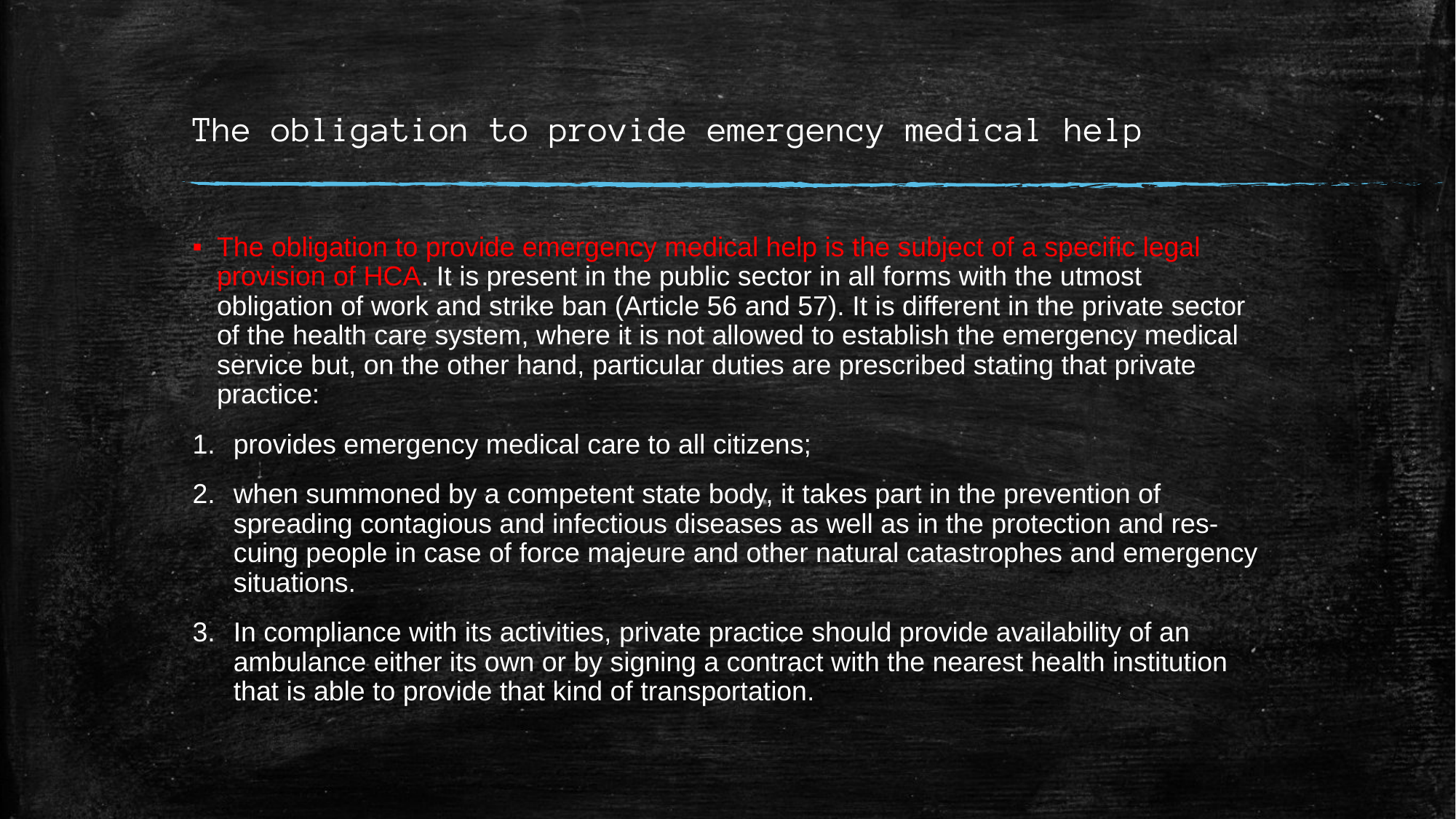

# The obligation to provide emergency medical help
The obligation to provide emergency medical help is the subject of a speciﬁc legal provision of HCA. It is present in the public sector in all forms with the utmost obligation of work and strike ban (Article 56 and 57). It is different in the private sector of the health care system, where it is not allowed to establish the emergency medical service but, on the other hand, particular duties are prescribed stating that private practice:
provides emergency medical care to all citizens;
when summoned by a competent state body, it takes part in the prevention of spreading contagious and infectious diseases as well as in the protection and res- cuing people in case of force majeure and other natural catastrophes and emergency situations.
In compliance with its activities, private practice should provide availability of an ambulance either its own or by signing a contract with the nearest health institution that is able to provide that kind of transportation.